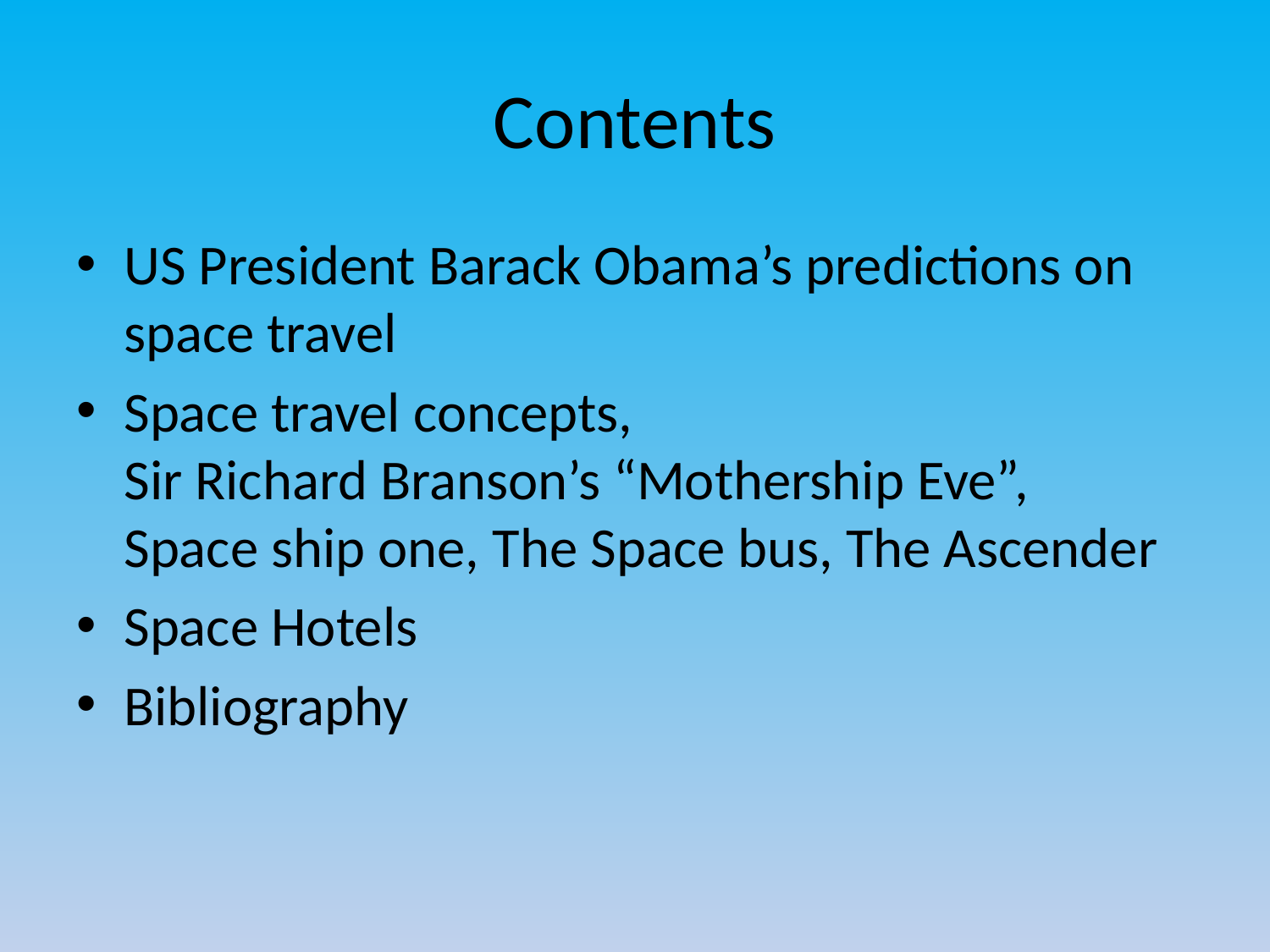

# Contents
US President Barack Obama’s predictions on space travel
Space travel concepts,                                         Sir Richard Branson’s “Mothership Eve”,        Space ship one, The Space bus, The Ascender
Space Hotels
Bibliography